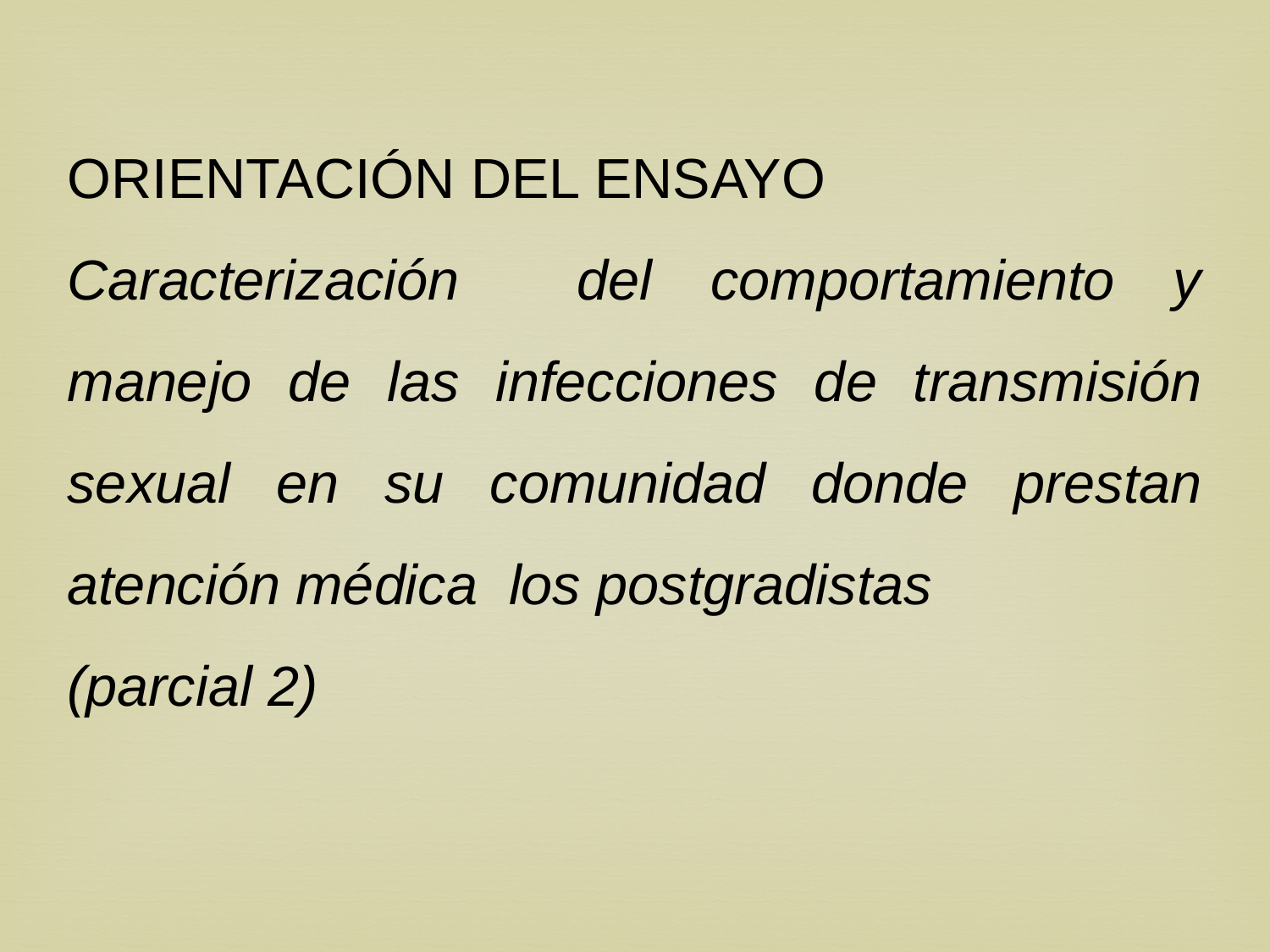

ORIENTACIÓN DEL ENSAYO
Caracterización  del comportamiento y manejo de las infecciones de transmisión sexual en su comunidad donde prestan atención médica  los postgradistas
(parcial 2)